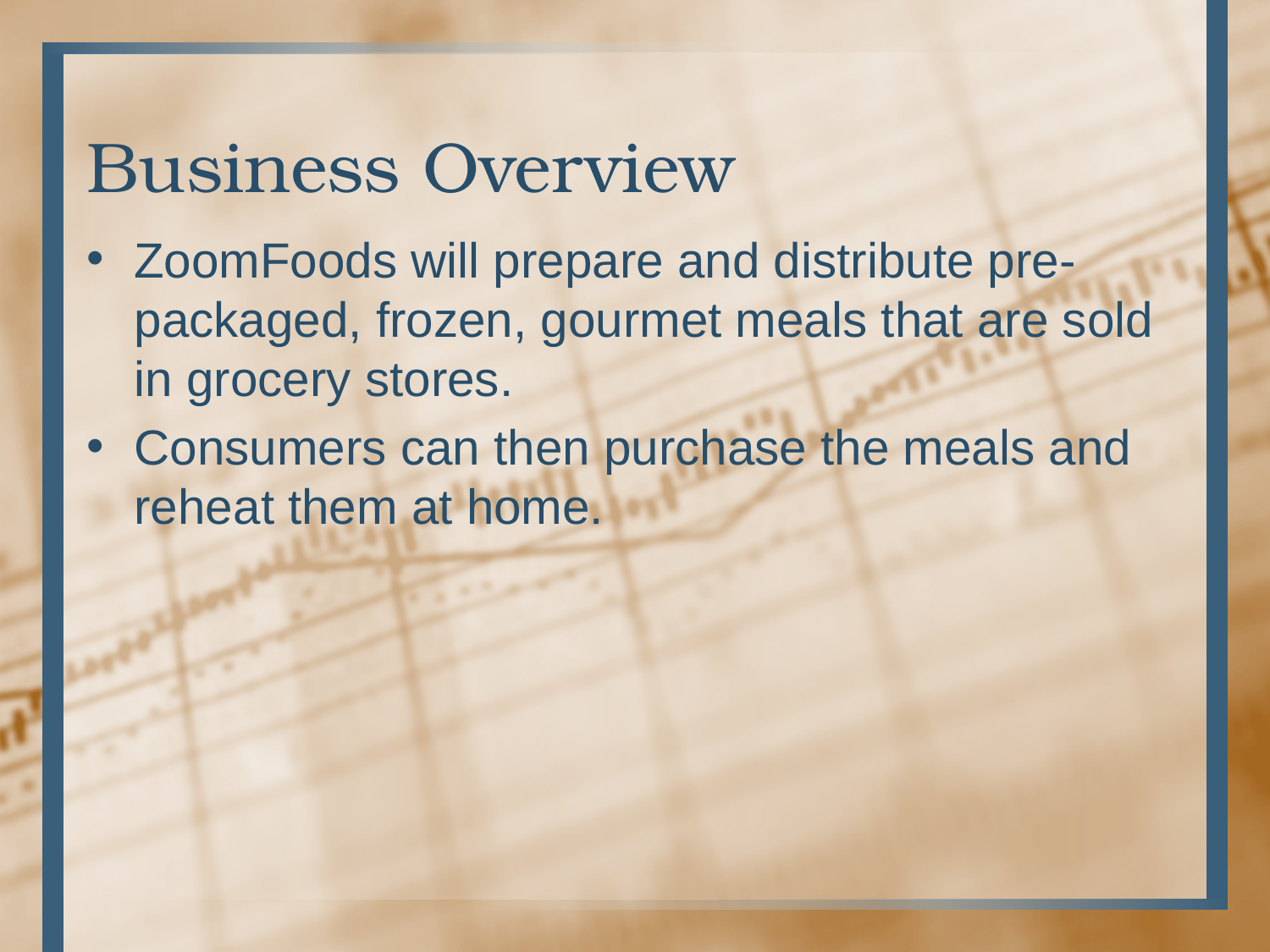

# Business Overview
ZoomFoods will prepare and distribute pre-packaged, frozen, gourmet meals that are sold in grocery stores.
Consumers can then purchase the meals and reheat them at home.